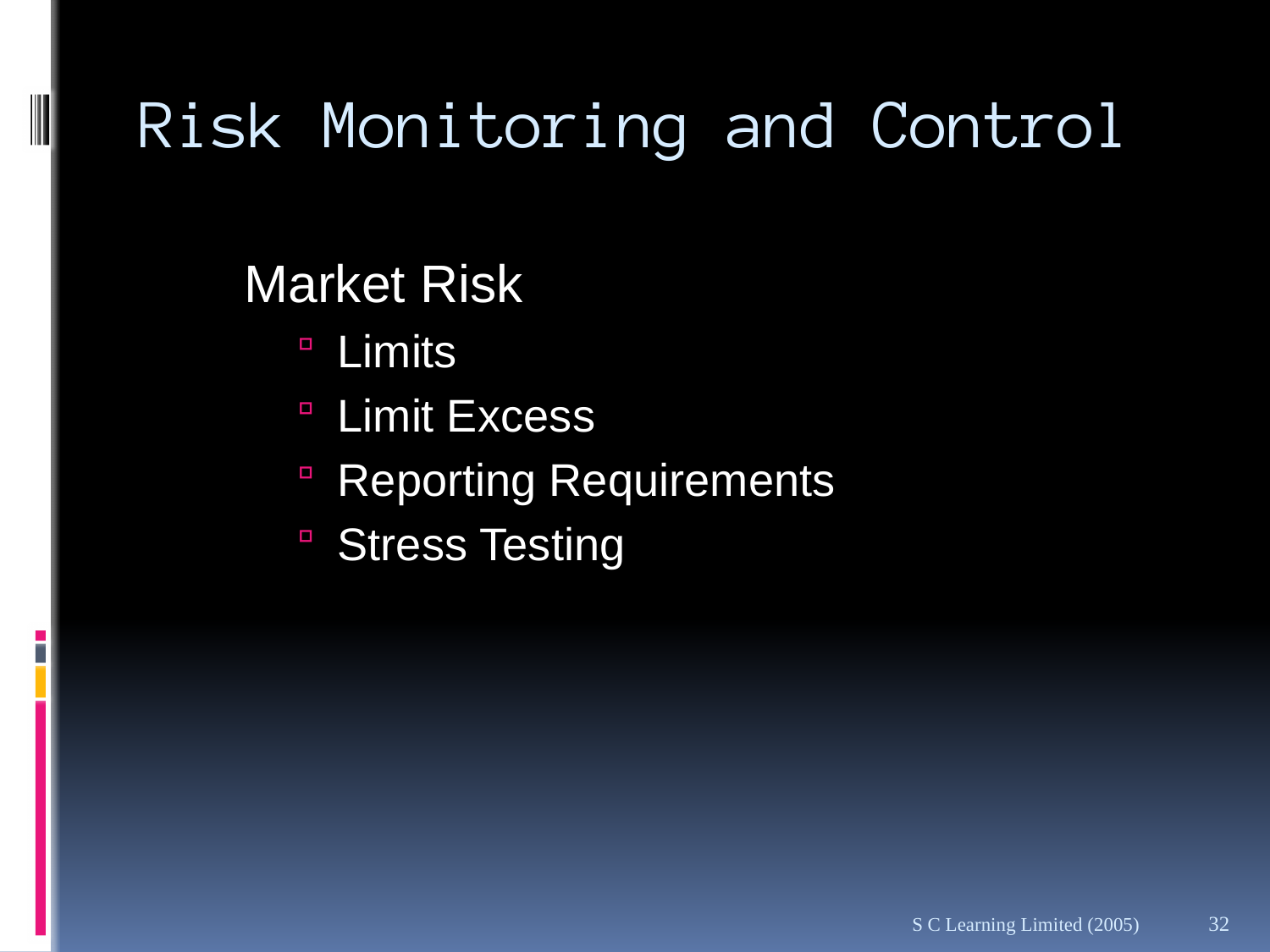

# Risk Monitoring and Control
Market Risk
Limits
Limit Excess
Reporting Requirements
Stress Testing

S C Learning Limited (2005)
32